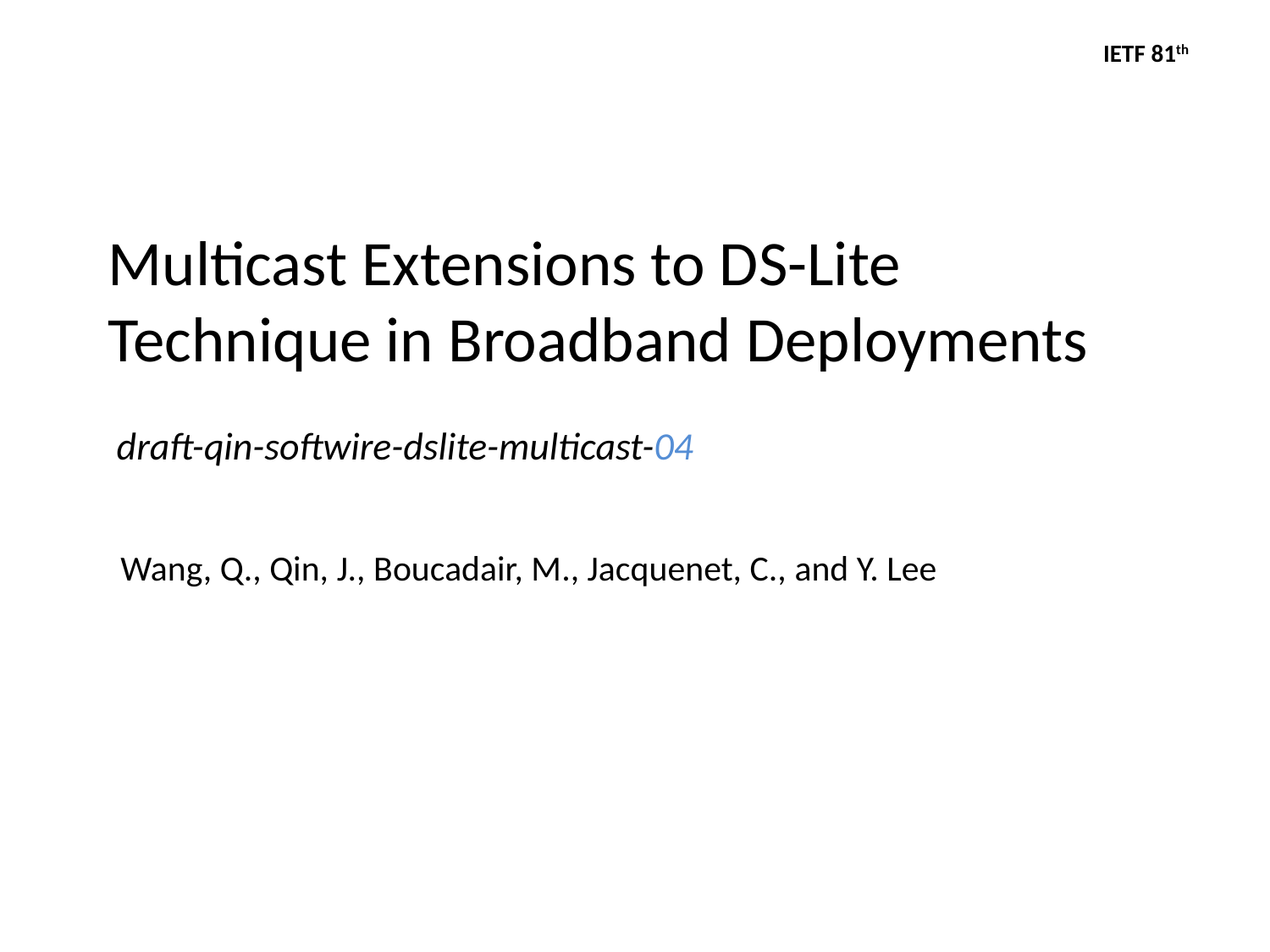

# Multicast Extensions to DS-Lite Technique in Broadband Deployments draft-qin-softwire-dslite-multicast-04
Wang, Q., Qin, J., Boucadair, M., Jacquenet, C., and Y. Lee